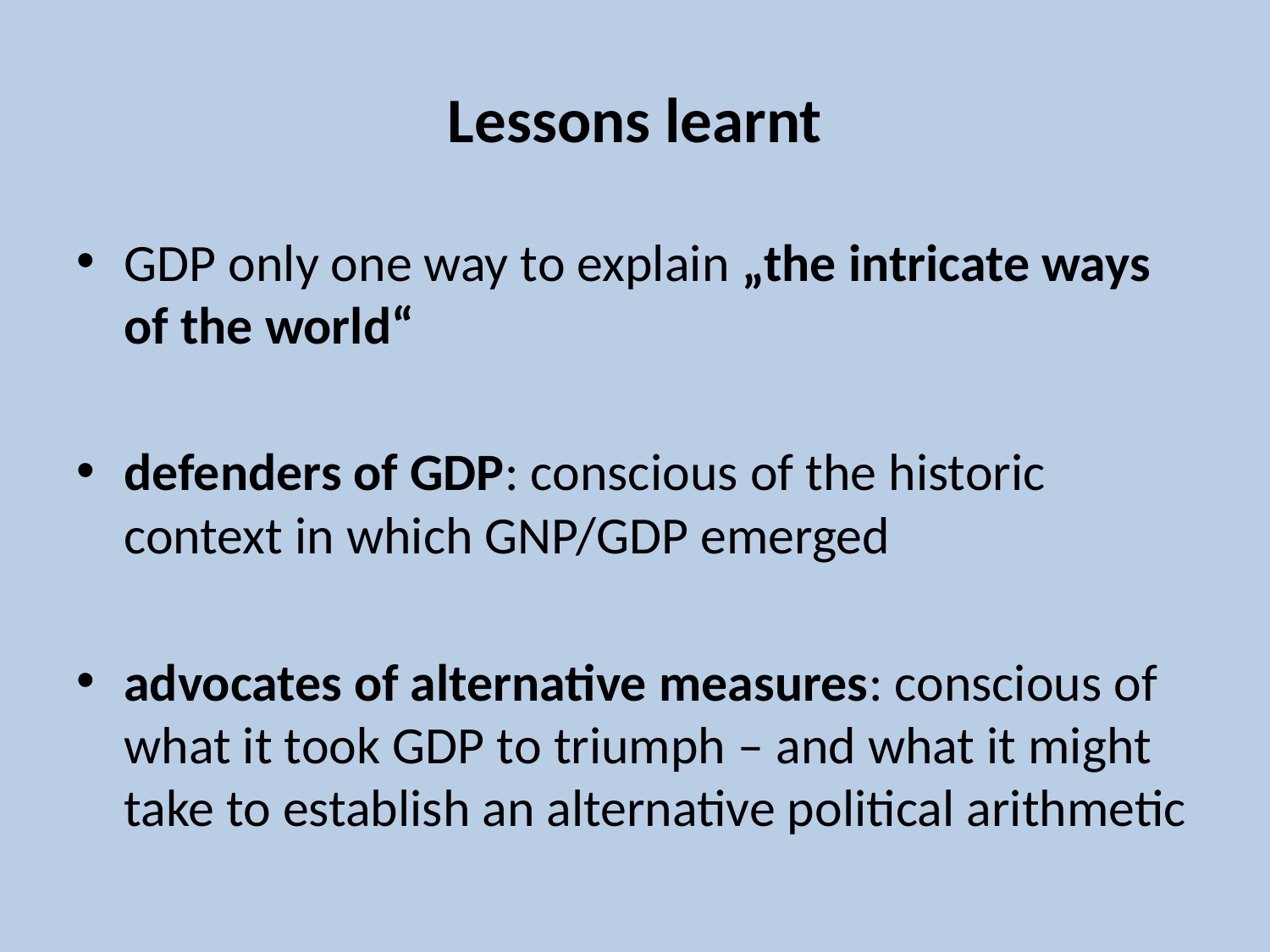

# Lessons learnt
GDP only one way to explain „the intricate ways of the world“

defenders of GDP: conscious of the historic context in which GNP/GDP emerged

advocates of alternative measures: conscious of what it took GDP to triumph – and what it might take to establish an alternative political arithmetic